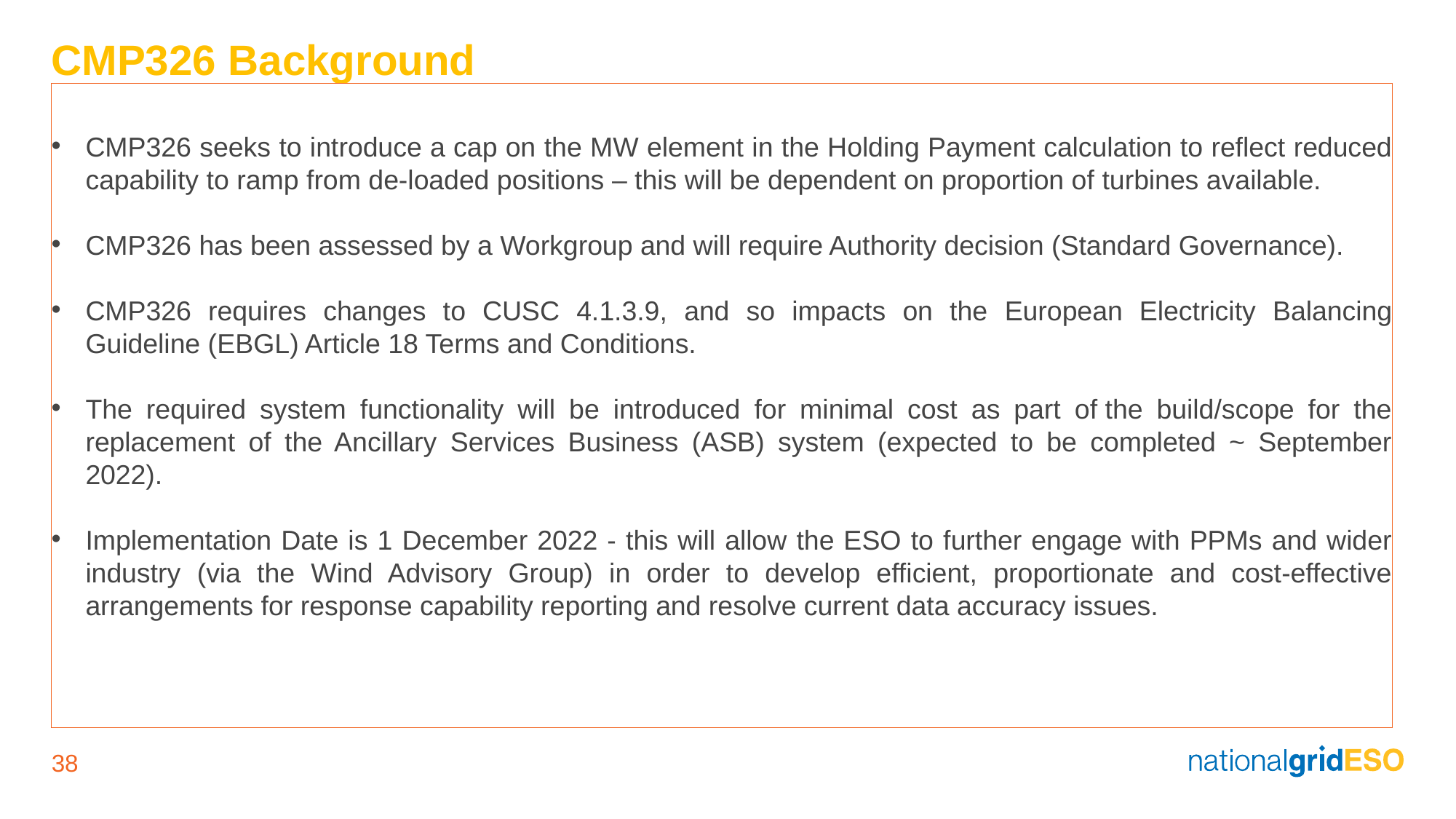

# CMP326 Background
CMP326 seeks to introduce a cap on the MW element in the Holding Payment calculation to reflect reduced capability to ramp from de-loaded positions – this will be dependent on proportion of turbines available.

CMP326 has been assessed by a Workgroup and will require Authority decision (Standard Governance).

CMP326 requires changes to CUSC 4.1.3.9, and so impacts on the European Electricity Balancing Guideline (EBGL) Article 18 Terms and Conditions.

The required system functionality will be introduced for minimal cost as part of the build/scope for the replacement of the Ancillary Services Business (ASB) system (expected to be completed ~ September 2022).

Implementation Date is 1 December 2022 - this will allow the ESO to further engage with PPMs and wider industry (via the Wind Advisory Group) in order to develop efficient, proportionate and cost-effective arrangements for response capability reporting and resolve current data accuracy issues.